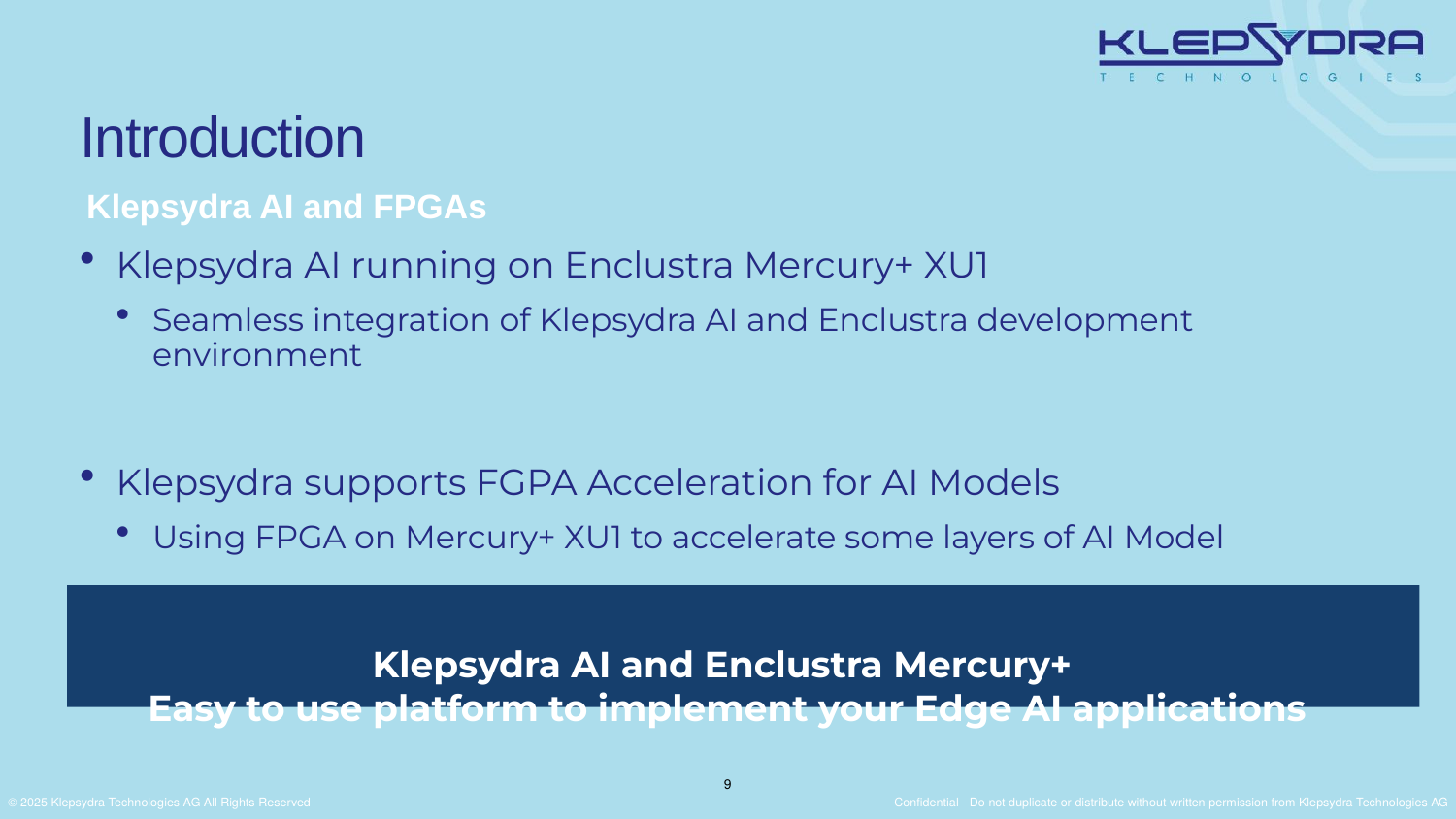

# Introduction
Klepsydra AI and FPGAs
Klepsydra AI running on Enclustra Mercury+ XU1
Seamless integration of Klepsydra AI and Enclustra development environment

Klepsydra supports FGPA Acceleration for AI Models
Using FPGA on Mercury+ XU1 to accelerate some layers of AI Model

Klepsydra AI and Enclustra Mercury+
Easy to use platform to implement your Edge AI applications

9